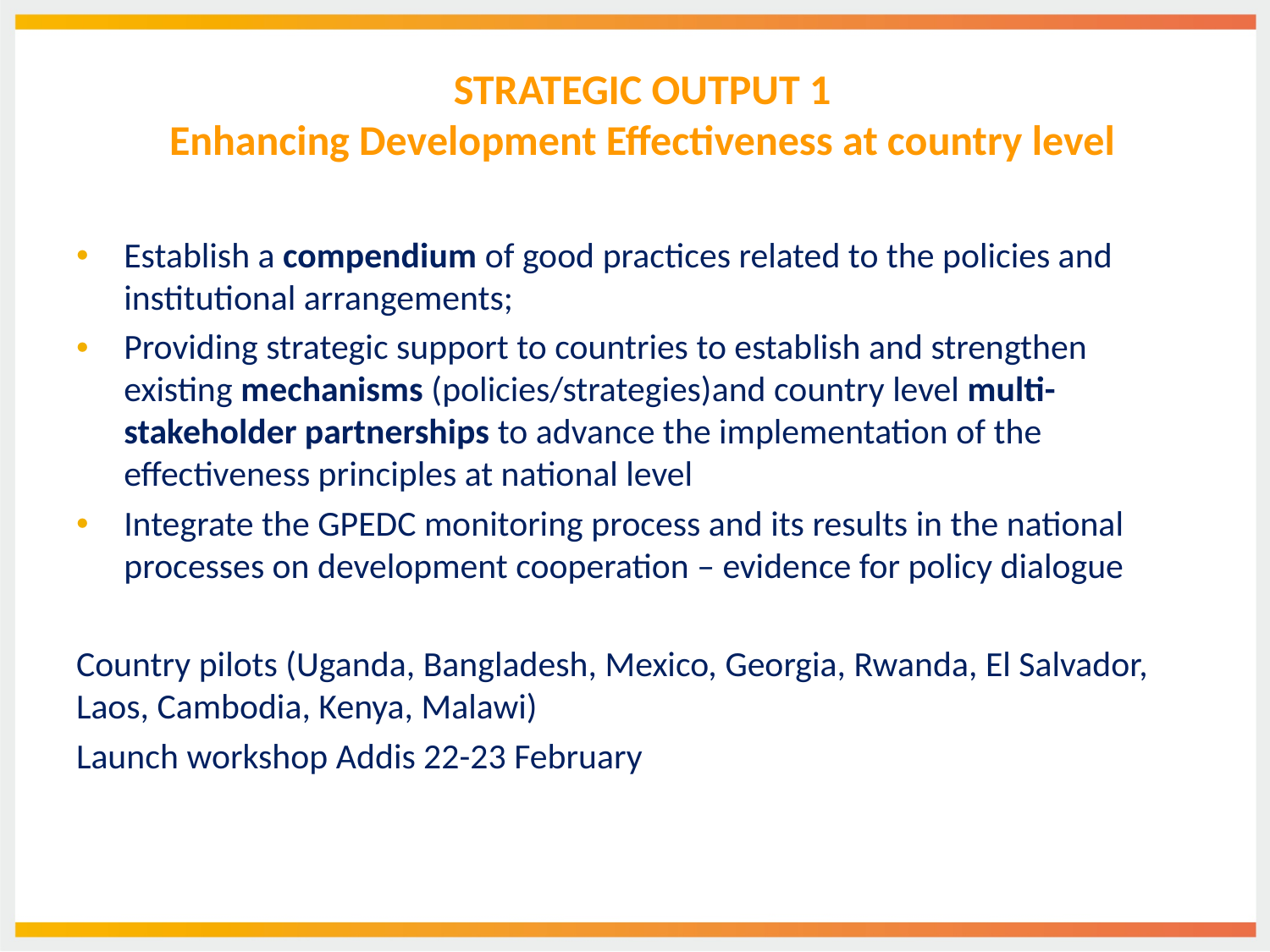

# STRATEGIC OUTPUT 1 Enhancing Development Effectiveness at country level
Establish a compendium of good practices related to the policies and institutional arrangements;
Providing strategic support to countries to establish and strengthen existing mechanisms (policies/strategies)and country level multi-stakeholder partnerships to advance the implementation of the effectiveness principles at national level
Integrate the GPEDC monitoring process and its results in the national processes on development cooperation – evidence for policy dialogue

Country pilots (Uganda, Bangladesh, Mexico, Georgia, Rwanda, El Salvador, Laos, Cambodia, Kenya, Malawi)
Launch workshop Addis 22-23 February